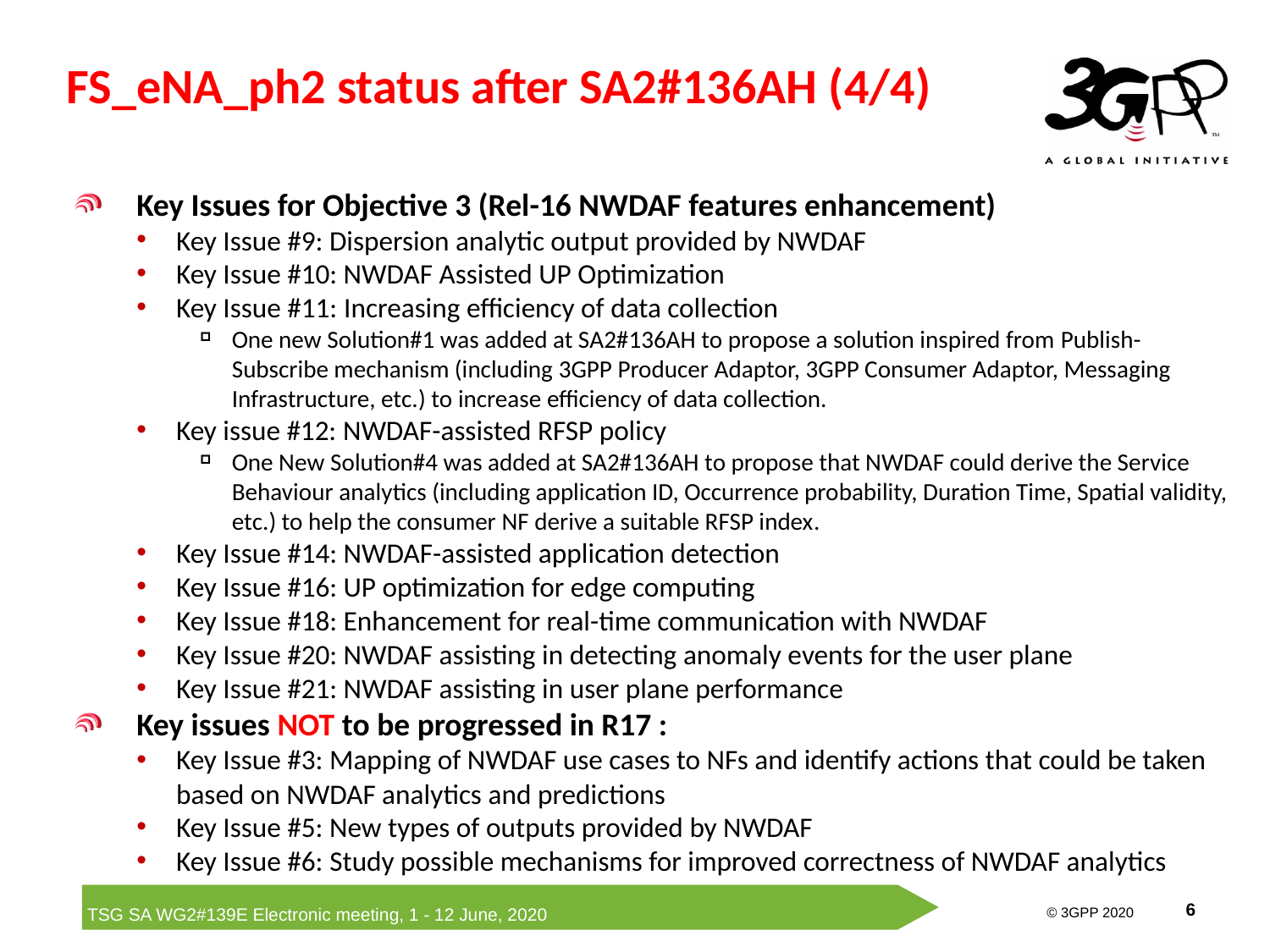

# FS_eNA_ph2 status after SA2#136AH (4/4)
Key Issues for Objective 3 (Rel-16 NWDAF features enhancement)
Key Issue #9: Dispersion analytic output provided by NWDAF
Key Issue #10: NWDAF Assisted UP Optimization
Key Issue #11: Increasing efficiency of data collection
One new Solution#1 was added at SA2#136AH to propose a solution inspired from Publish-Subscribe mechanism (including 3GPP Producer Adaptor, 3GPP Consumer Adaptor, Messaging Infrastructure, etc.) to increase efficiency of data collection.
Key issue #12: NWDAF-assisted RFSP policy
One New Solution#4 was added at SA2#136AH to propose that NWDAF could derive the Service Behaviour analytics (including application ID, Occurrence probability, Duration Time, Spatial validity, etc.) to help the consumer NF derive a suitable RFSP index.
Key Issue #14: NWDAF-assisted application detection
Key Issue #16: UP optimization for edge computing
Key Issue #18: Enhancement for real-time communication with NWDAF
Key Issue #20: NWDAF assisting in detecting anomaly events for the user plane
Key Issue #21: NWDAF assisting in user plane performance
Key issues NOT to be progressed in R17 :
Key Issue #3: Mapping of NWDAF use cases to NFs and identify actions that could be taken based on NWDAF analytics and predictions
Key Issue #5: New types of outputs provided by NWDAF
Key Issue #6: Study possible mechanisms for improved correctness of NWDAF analytics